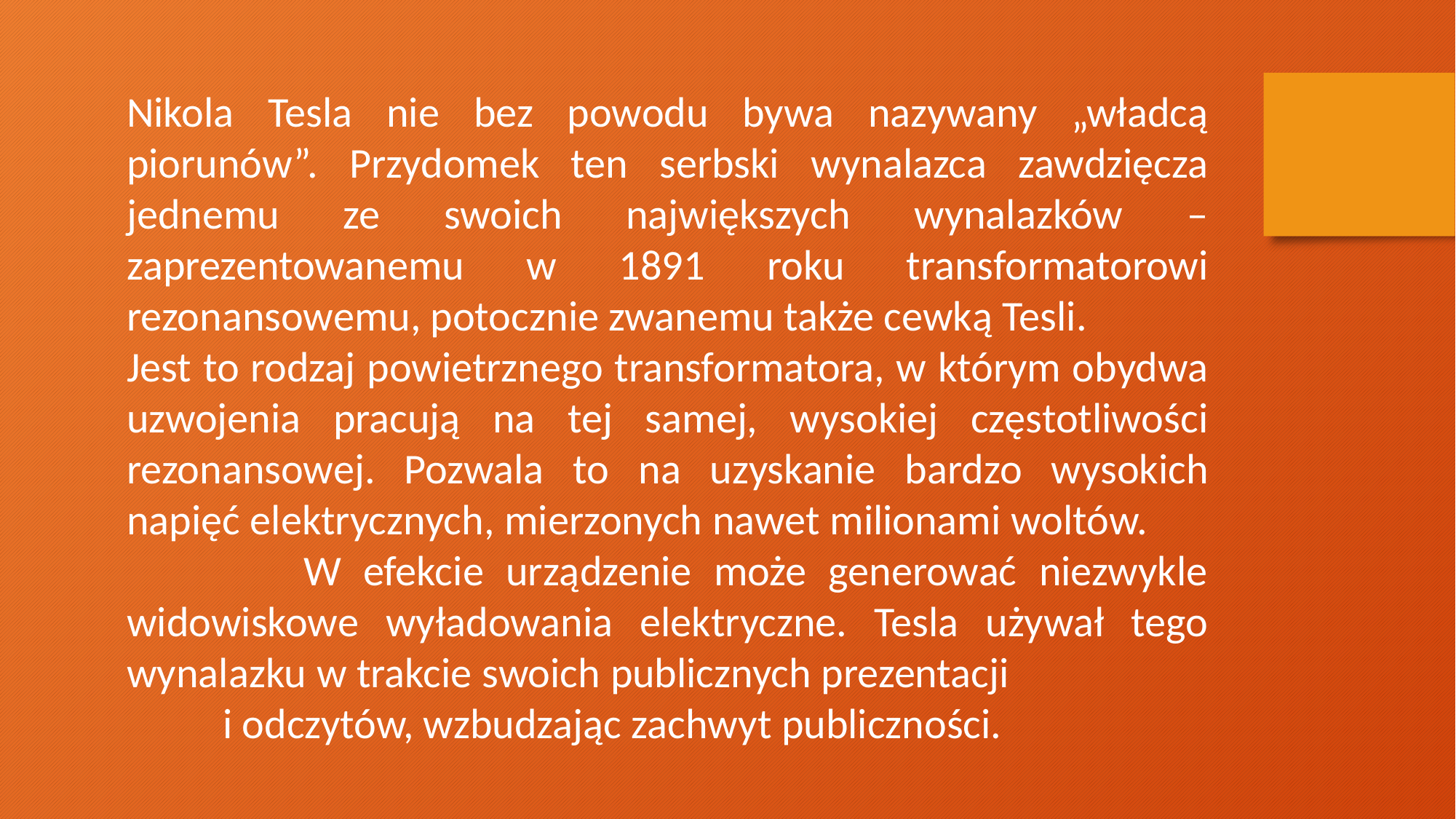

Nikola Tesla nie bez powodu bywa nazywany „władcą piorunów”. Przydomek ten serbski wynalazca zawdzięcza jednemu ze swoich największych wynalazków – zaprezentowanemu w 1891 roku transformatorowi rezonansowemu, potocznie zwanemu także cewką Tesli.
Jest to rodzaj powietrznego transformatora, w którym obydwa uzwojenia pracują na tej samej, wysokiej częstotliwości rezonansowej. Pozwala to na uzyskanie bardzo wysokich napięć elektrycznych, mierzonych nawet milionami woltów.               W efekcie urządzenie może generować niezwykle widowiskowe wyładowania elektryczne. Tesla używał tego wynalazku w trakcie swoich publicznych prezentacji                               i odczytów, wzbudzając zachwyt publiczności.